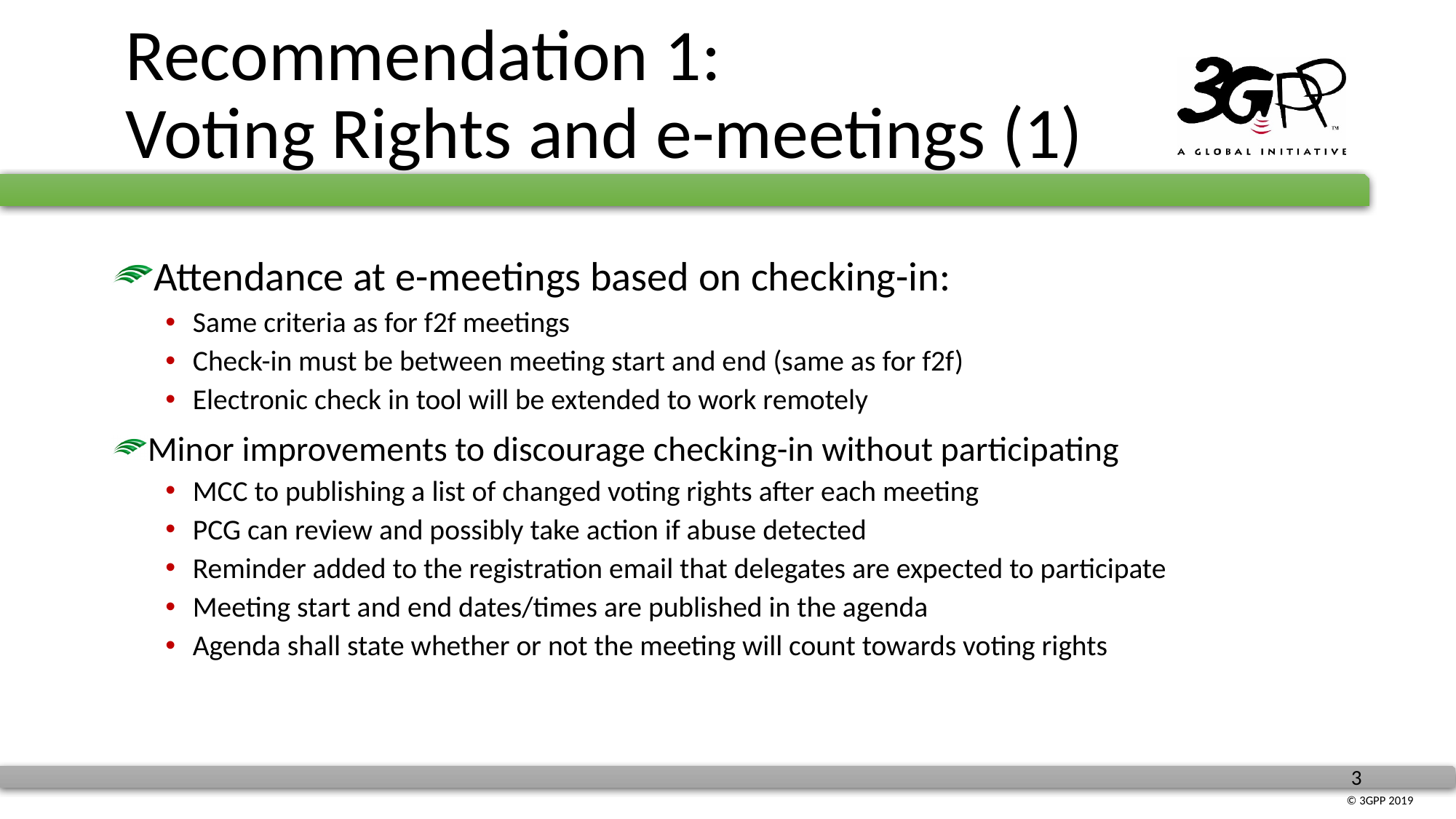

# Recommendation 1: Voting Rights and e-meetings (1)
Attendance at e-meetings based on checking-in:
Same criteria as for f2f meetings
Check-in must be between meeting start and end (same as for f2f)
Electronic check in tool will be extended to work remotely
Minor improvements to discourage checking-in without participating
MCC to publishing a list of changed voting rights after each meeting
PCG can review and possibly take action if abuse detected
Reminder added to the registration email that delegates are expected to participate
Meeting start and end dates/times are published in the agenda
Agenda shall state whether or not the meeting will count towards voting rights